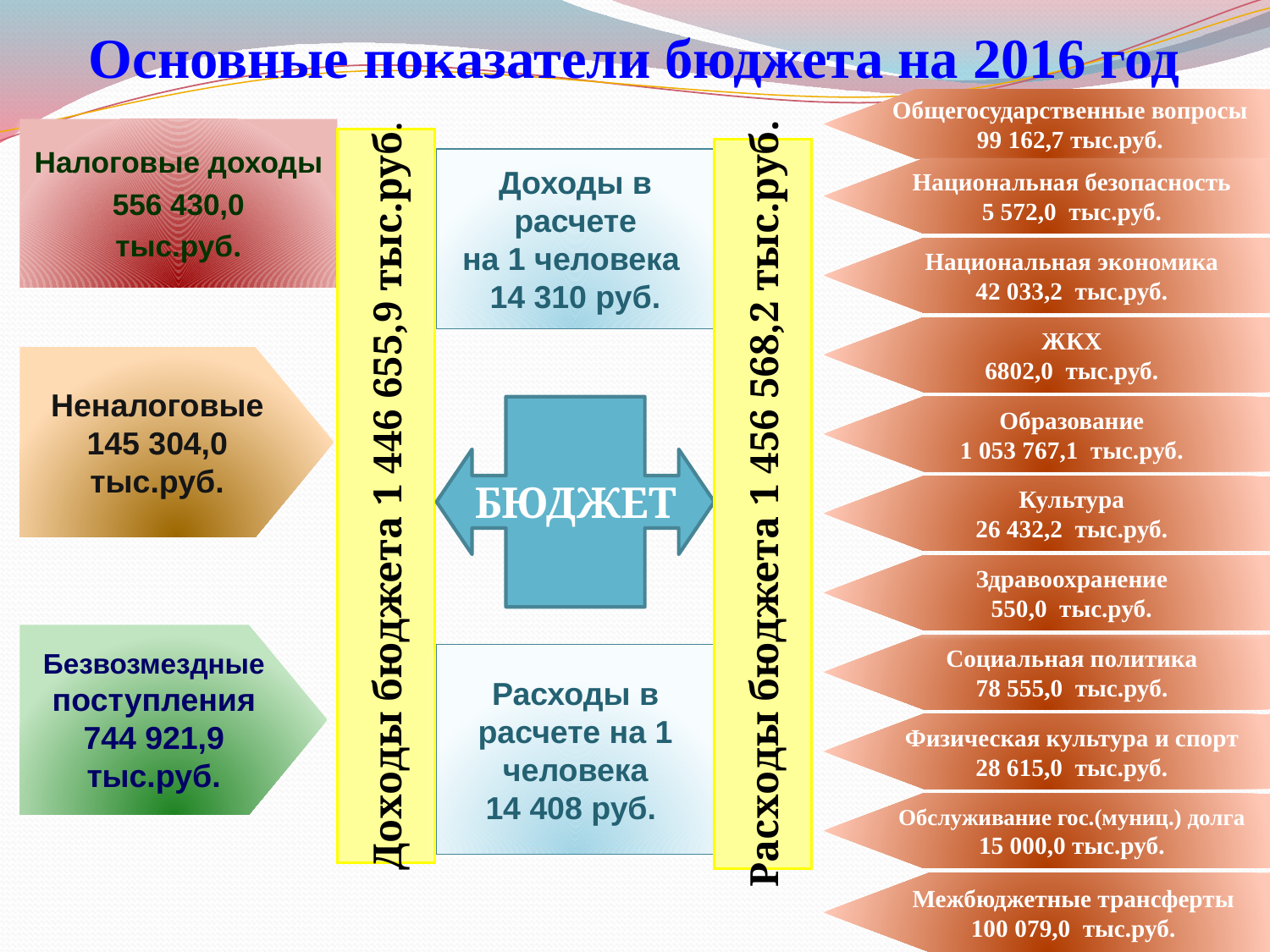

# Основные показатели бюджета на 2016 год
Общегосударственные вопросы
99 162,7 тыс.руб.
Налоговые доходы
556 430,0
тыс.руб.
Доходы бюджета 1 446 655,9 тыс.руб.
Расходы бюджета 1 456 568,2 тыс.руб.
Доходы в расчете
на 1 человека
14 310 руб.
Национальная безопасность
5 572,0  тыс.руб.

Национальная экономика
42 033,2  тыс.руб.
.
ЖКХ
6802,0  тыс.руб.
Неналоговые 145 304,0 тыс.руб.
БЮДЖЕТ
Образование
1 053 767,1  тыс.руб.
Культура
26 432,2  тыс.руб.
Здравоохранение
550,0  тыс.руб.
Безвозмездные поступления
744 921,9 тыс.руб.
Социальная политика
78 555,0  тыс.руб.
Расходы в расчете на 1 человека
14 408 руб.
Физическая культура и спорт
28 615,0  тыс.руб.
Обслуживание гос.(муниц.) долга
15 000,0 тыс.руб.
Межбюджетные трансферты
100 079,0  тыс.руб.